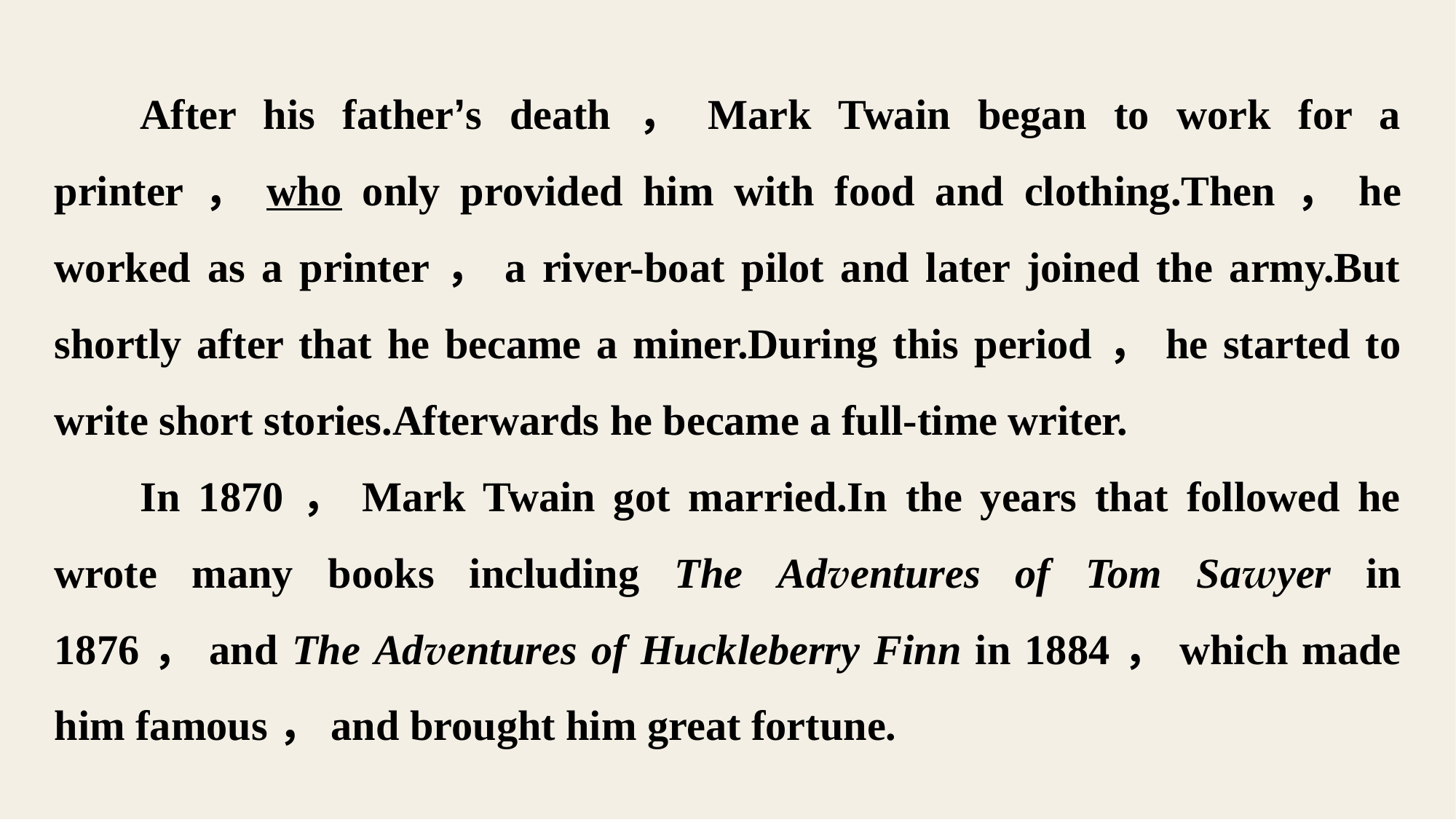

After his father’s death，Mark Twain began to work for a printer，who only provided him with food and clothing.Then，he worked as a printer，a river-boat pilot and later joined the army.But shortly after that he became a miner.During this period，he started to write short stories.Afterwards he became a full-time writer.
In 1870，Mark Twain got married.In the years that followed he wrote many books including The Adventures of Tom Sawyer in 1876，and The Adventures of Huckleberry Finn in 1884，which made him famous，and brought him great fortune.